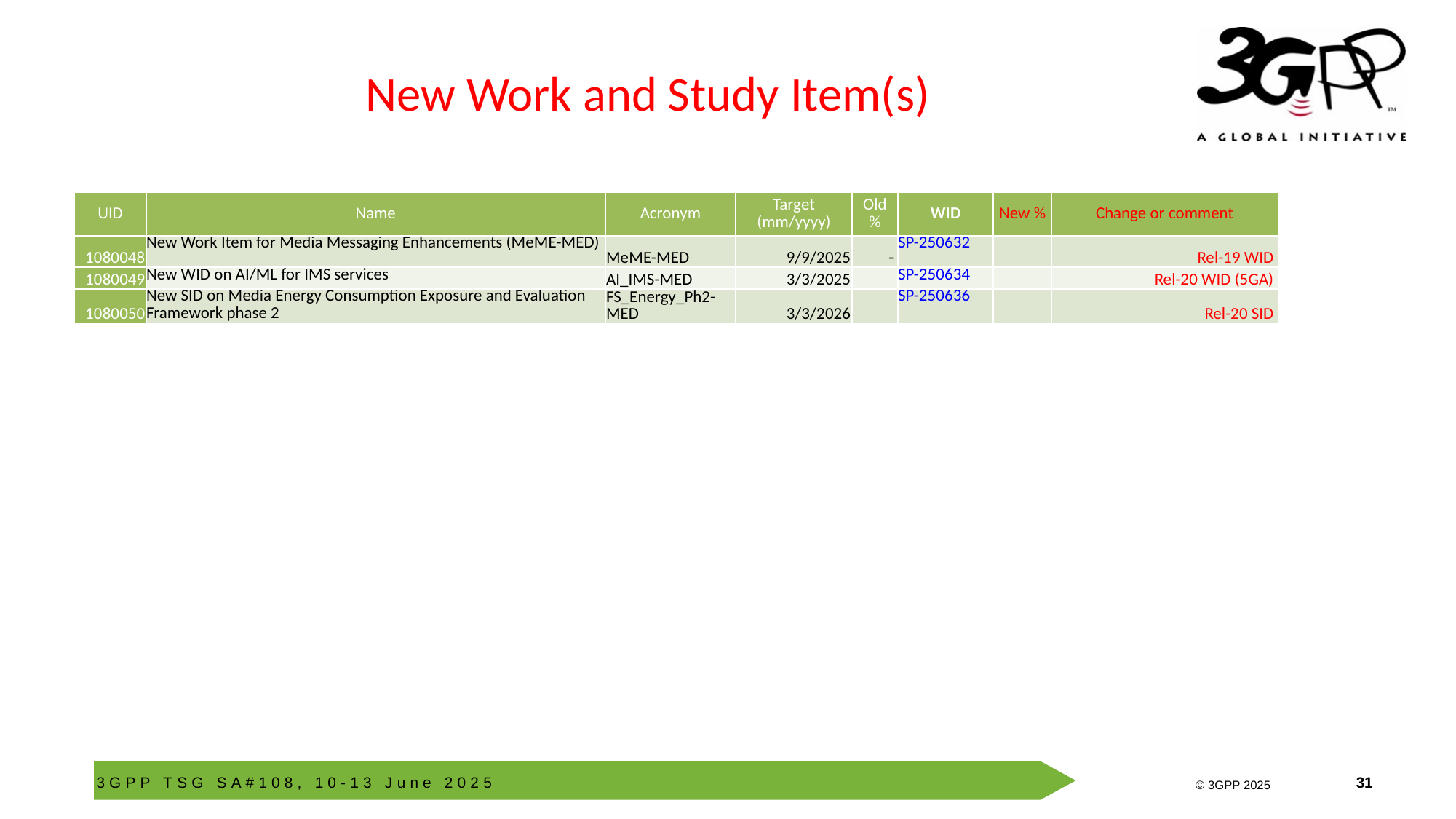

# New Work and Study Item(s)
| UID | Name | Acronym | Target (mm/yyyy) | Old % | WID | New % | Change or comment |
| --- | --- | --- | --- | --- | --- | --- | --- |
| 1080048 | New Work Item for Media Messaging Enhancements (MeME-MED) | MeME-MED | 9/9/2025 | - | SP-250632 |  | Rel-19 WID |
| 1080049 | New WID on AI/ML for IMS services | AI\_IMS-MED | 3/3/2025 |  | SP-250634 |  | Rel-20 WID (5GA) |
| 1080050 | New SID on Media Energy Consumption Exposure and Evaluation Framework phase 2 | FS\_Energy\_Ph2-MED | 3/3/2026 |  | SP-250636 |  | Rel-20 SID |